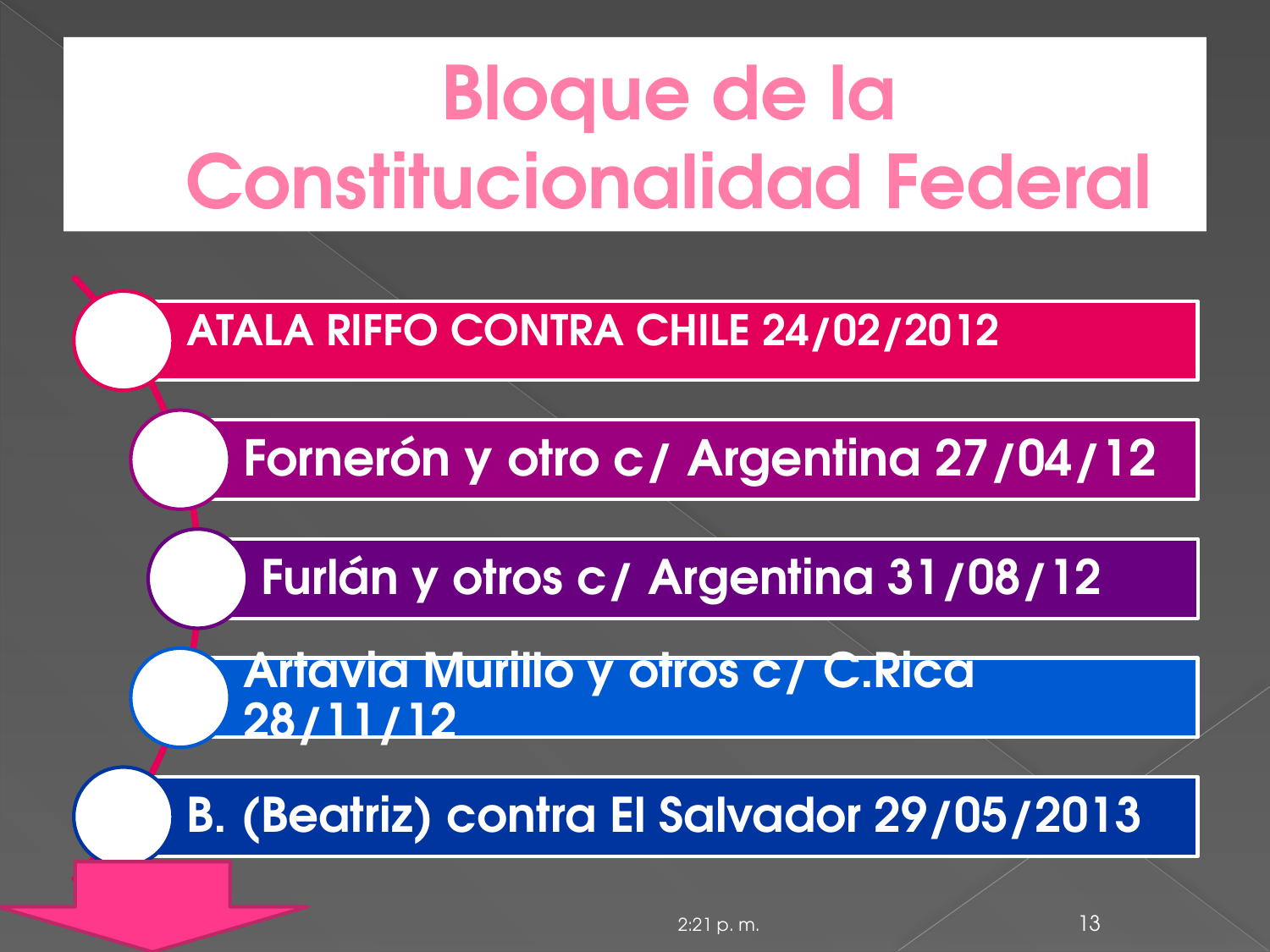

# Bloque de la Constitucionalidad Federal
ATALA RIFFO CONTRA CHILE 24/02/2012

Fornerón y otro c/ Argentina 27/04/12
Furlán y otros c/ Argentina 31/08/12
Artavia Murillo y otros c/ C.Rica 28/11/12
B. (Beatriz) contra El Salvador 29/05/2013

2:21 p. m.
13